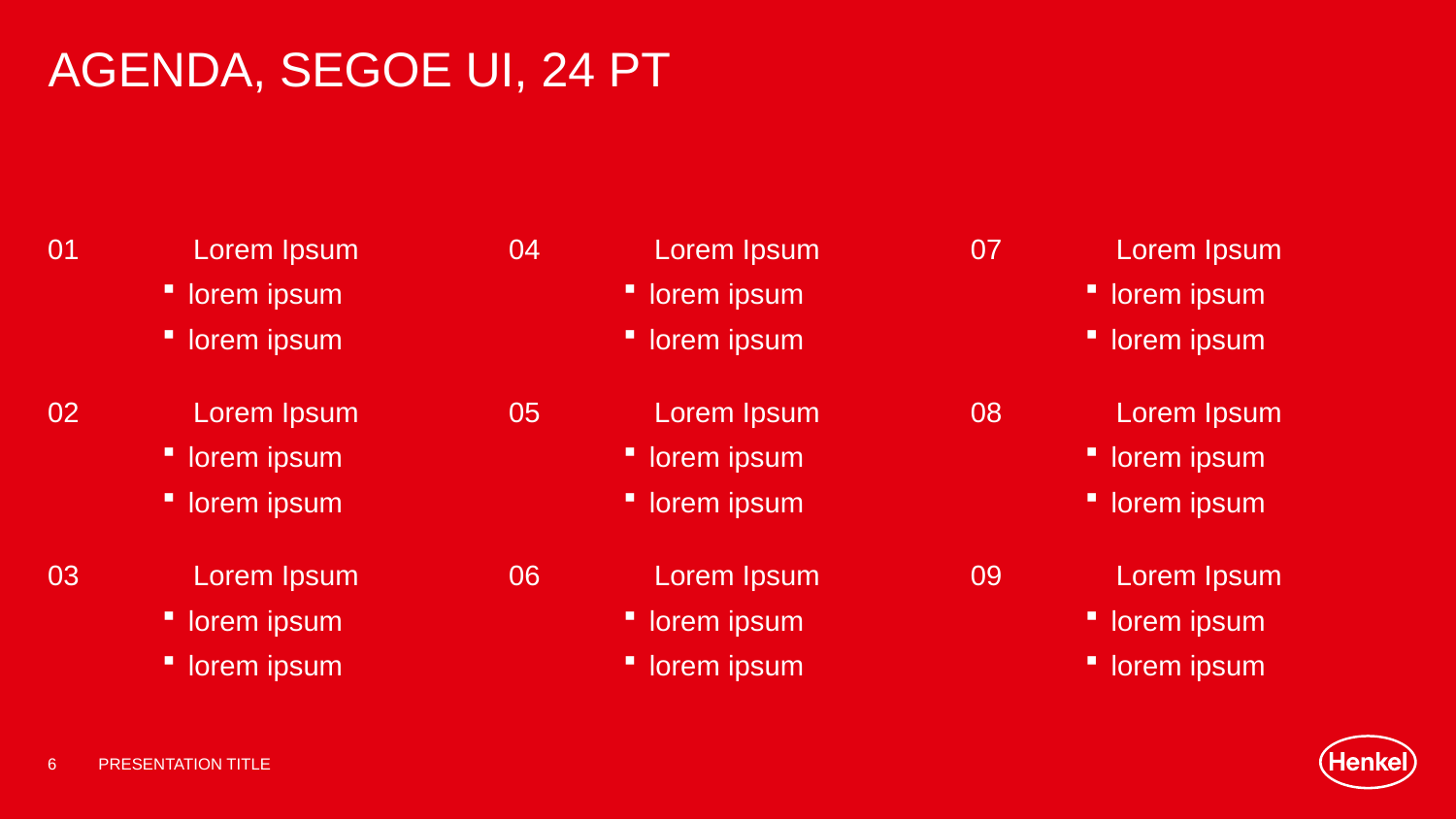

# Agenda, segoe Ui, 24 PT
01	Lorem Ipsum
lorem ipsum
lorem ipsum
02	Lorem Ipsum
lorem ipsum
lorem ipsum
03	Lorem Ipsum
lorem ipsum
lorem ipsum

04	Lorem Ipsum
lorem ipsum
lorem ipsum
05	Lorem Ipsum
lorem ipsum
lorem ipsum
06	Lorem Ipsum
lorem ipsum
lorem ipsum

07	Lorem Ipsum
lorem ipsum
lorem ipsum
08	Lorem Ipsum
lorem ipsum
lorem ipsum
09	Lorem Ipsum
lorem ipsum
lorem ipsum

6
Presentation title